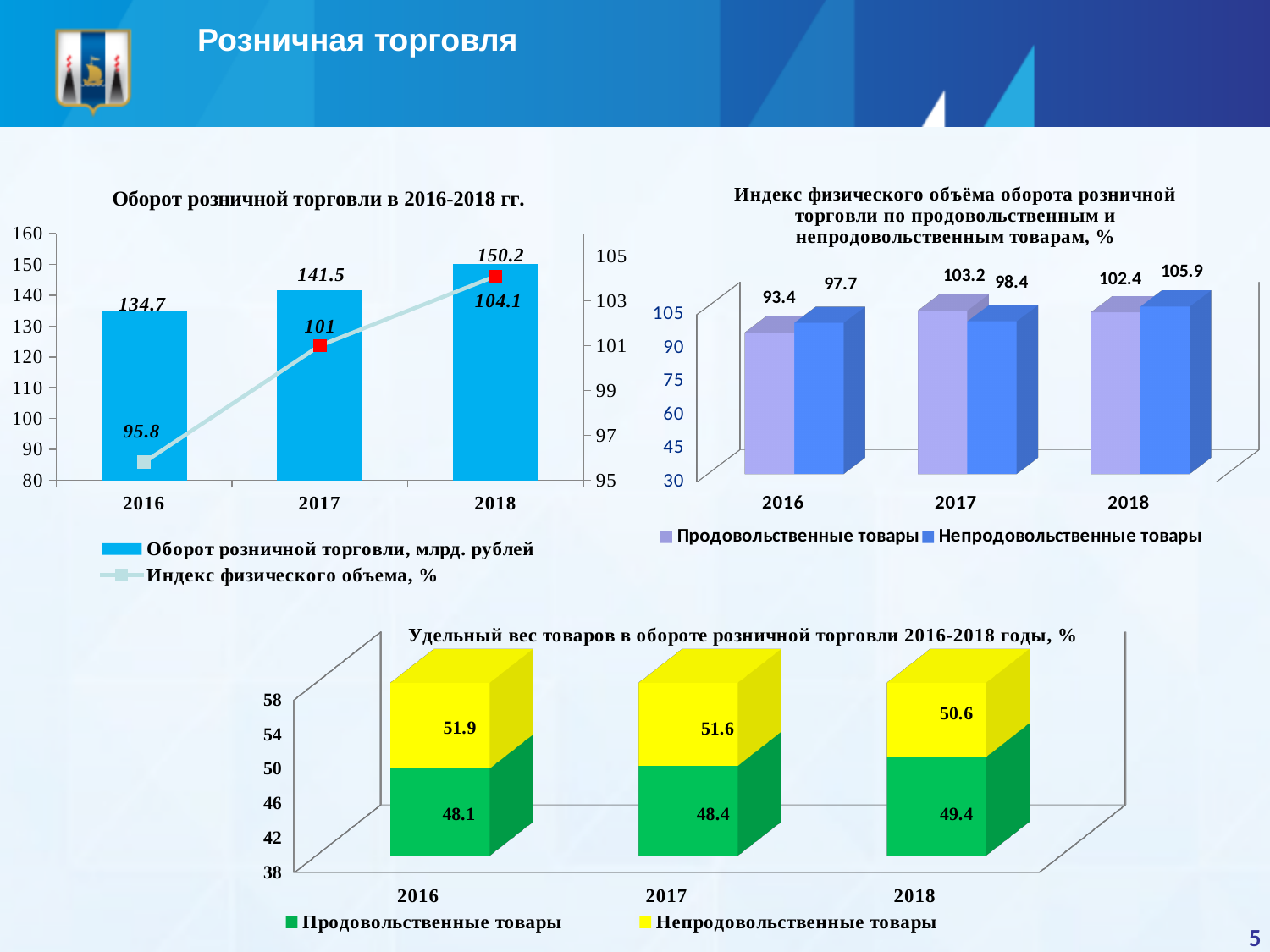

Розничная торговля

[unsupported chart]

### Chart: Оборот розничной торговли в 2016-2018 гг.

| Category | Оборот розничной торговли, млрд. рублей | Индекс физического объема, % |
|---|---|---|
| 2016 | 134.7 | 95.8 |
| 2017 | 141.5 | 101.0 |
| 2018 | 150.2 | 104.1 |

[unsupported chart]

5